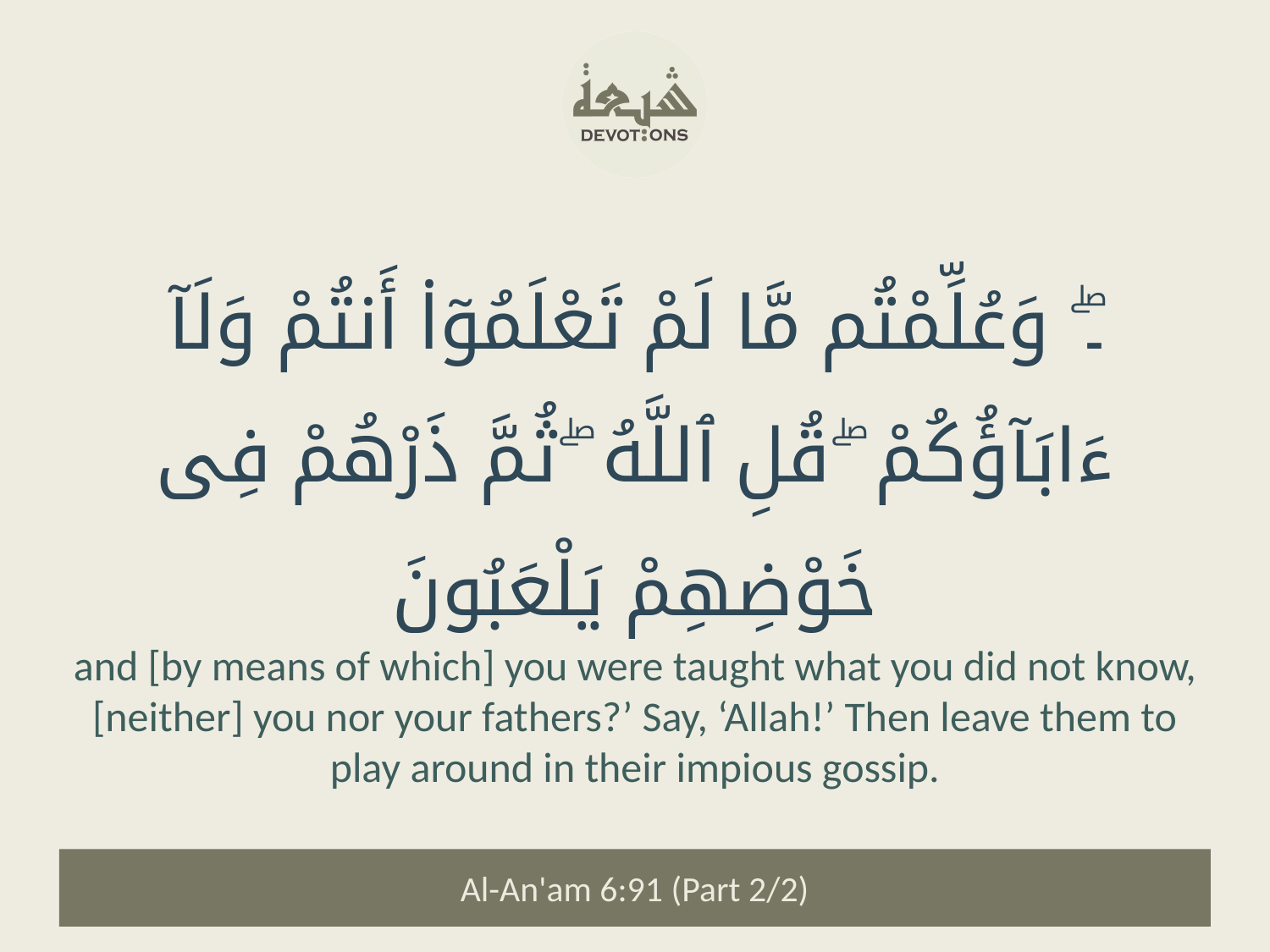

۔ۖ  وَعُلِّمْتُم مَّا لَمْ تَعْلَمُوٓا۟ أَنتُمْ وَلَآ ءَابَآؤُكُمْ ۖ قُلِ ٱللَّهُ ۖ ثُمَّ ذَرْهُمْ فِى خَوْضِهِمْ يَلْعَبُونَ
and [by means of which] you were taught what you did not know, [neither] you nor your fathers?’ Say, ‘Allah!’ Then leave them to play around in their impious gossip.
Al-An'am 6:91 (Part 2/2)